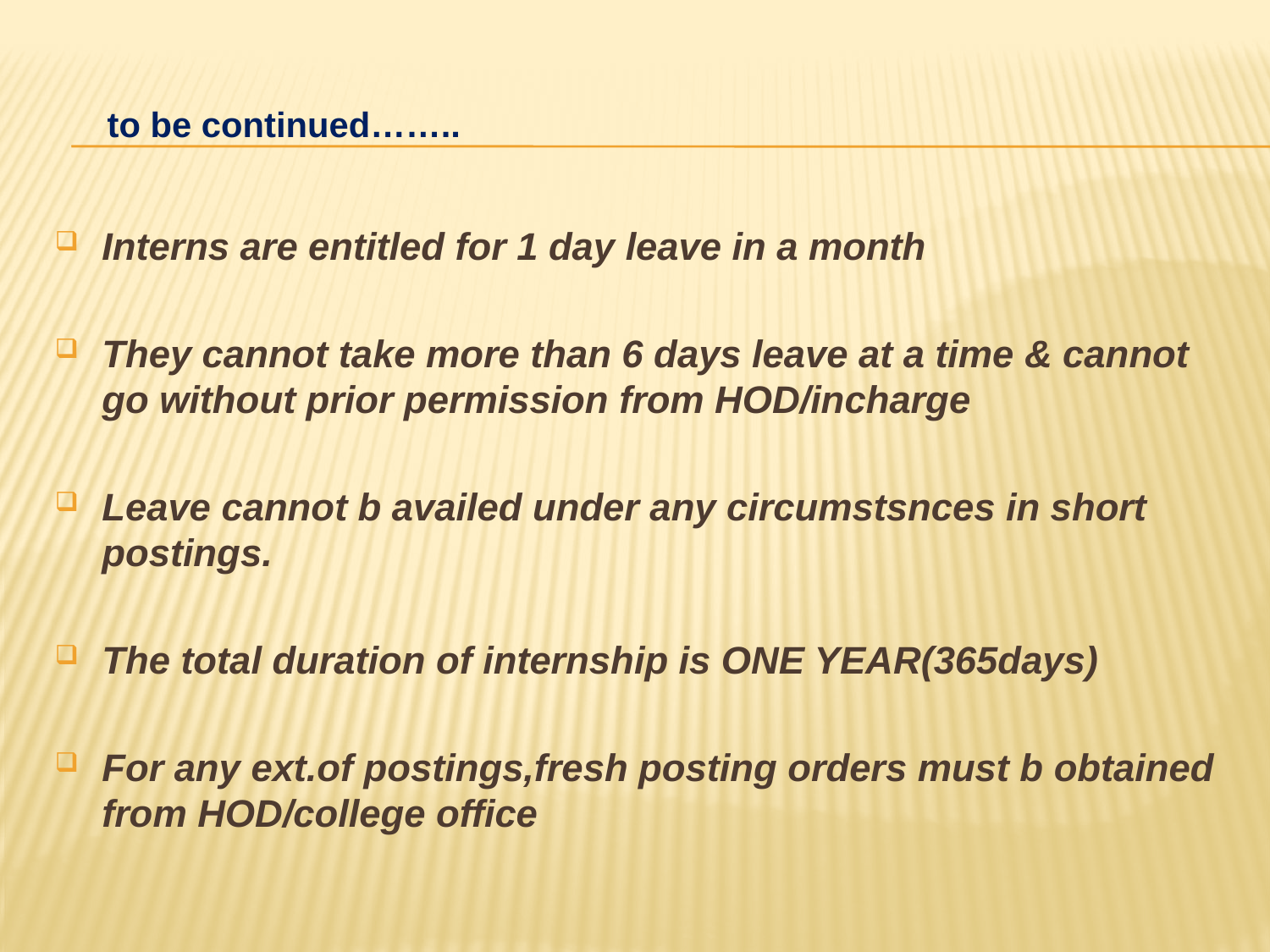

to be continued……..
Interns are entitled for 1 day leave in a month

They cannot take more than 6 days leave at a time & cannot go without prior permission from HOD/incharge

Leave cannot b availed under any circumstsnces in short postings.

The total duration of internship is ONE YEAR(365days)

For any ext.of postings,fresh posting orders must b obtained from HOD/college office